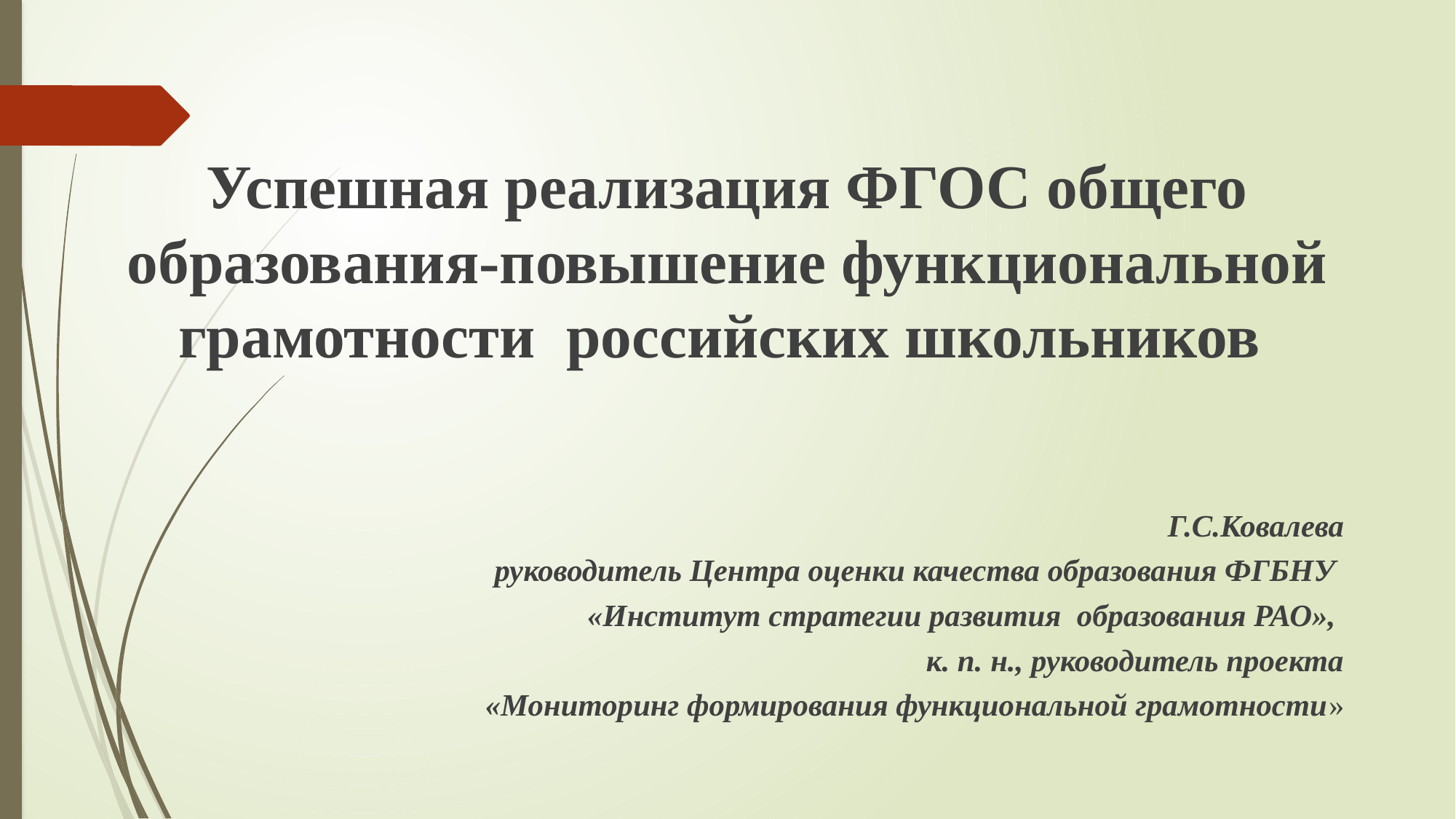

#
Успешная реализация ФГОС общего образования-повышение функциональной грамотности  российских школьников

Г.С.Ковалева
 руководитель Центра оценки качества образования ФГБНУ
«Институт стратегии развития  образования РАО»,
к. п. н., руководитель проекта
 «Мониторинг формирования функциональной грамотности»